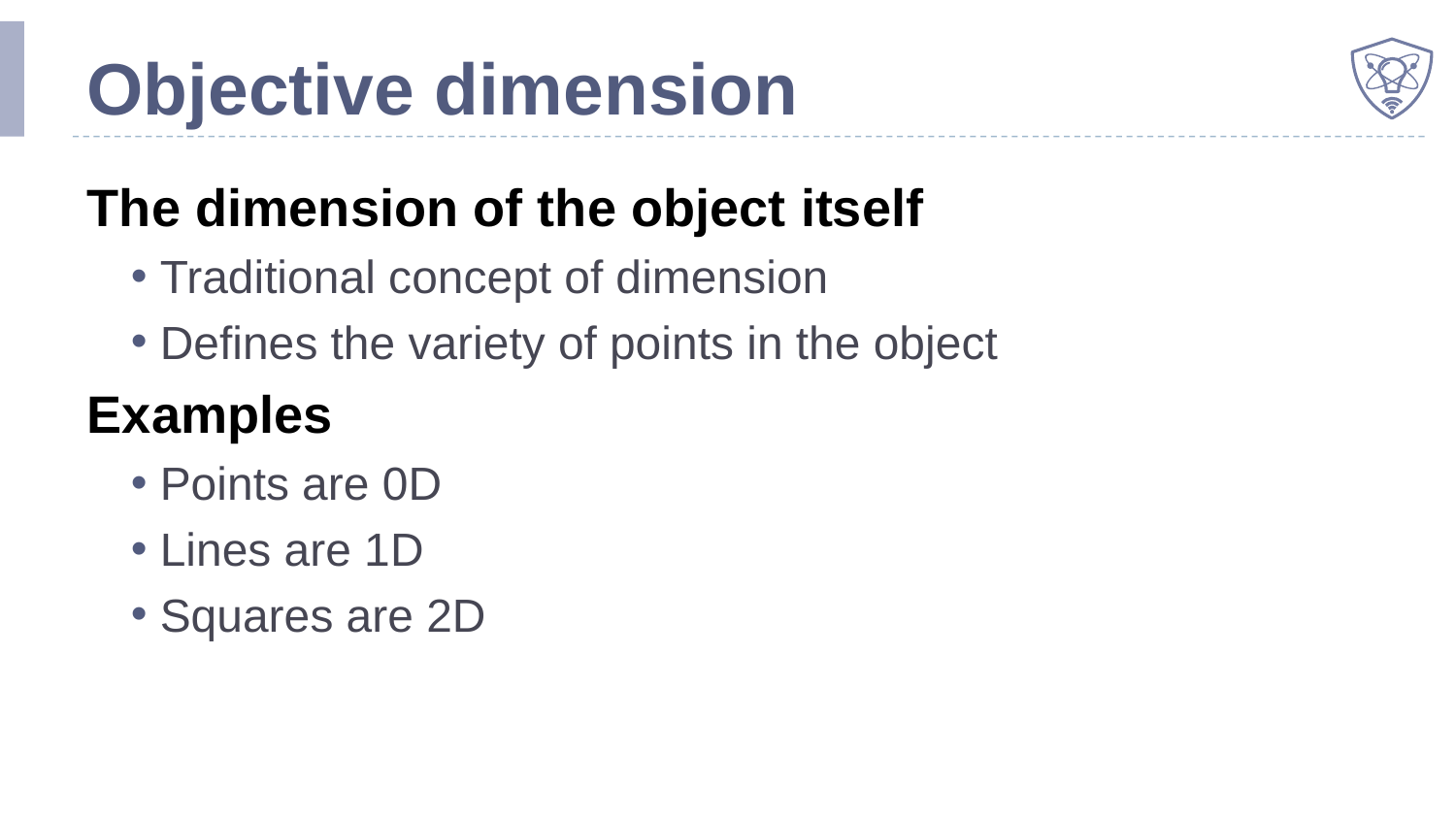

# Objective dimension
The dimension of the object itself
Traditional concept of dimension
Defines the variety of points in the object
Examples
Points are 0D
Lines are 1D
Squares are 2D